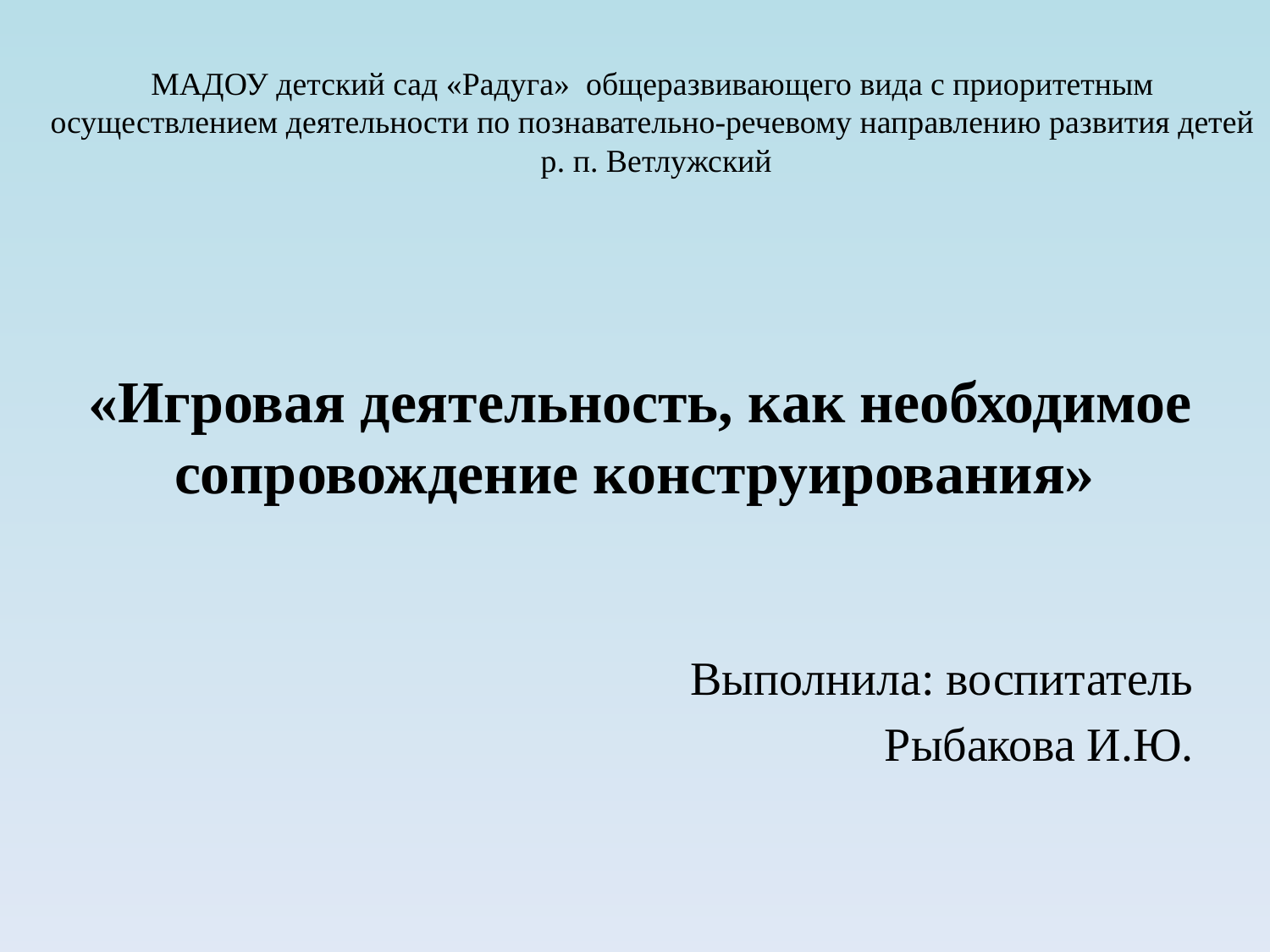

# МАДОУ детский сад «Радуга»  общеразвивающего вида с приоритетным осуществлением деятельности по познавательно-речевому направлению развития детей р. п. Ветлужский

 «Игровая деятельность, как необходимое сопровождение конструирования»

Выполнила: воспитатель
Рыбакова И.Ю.